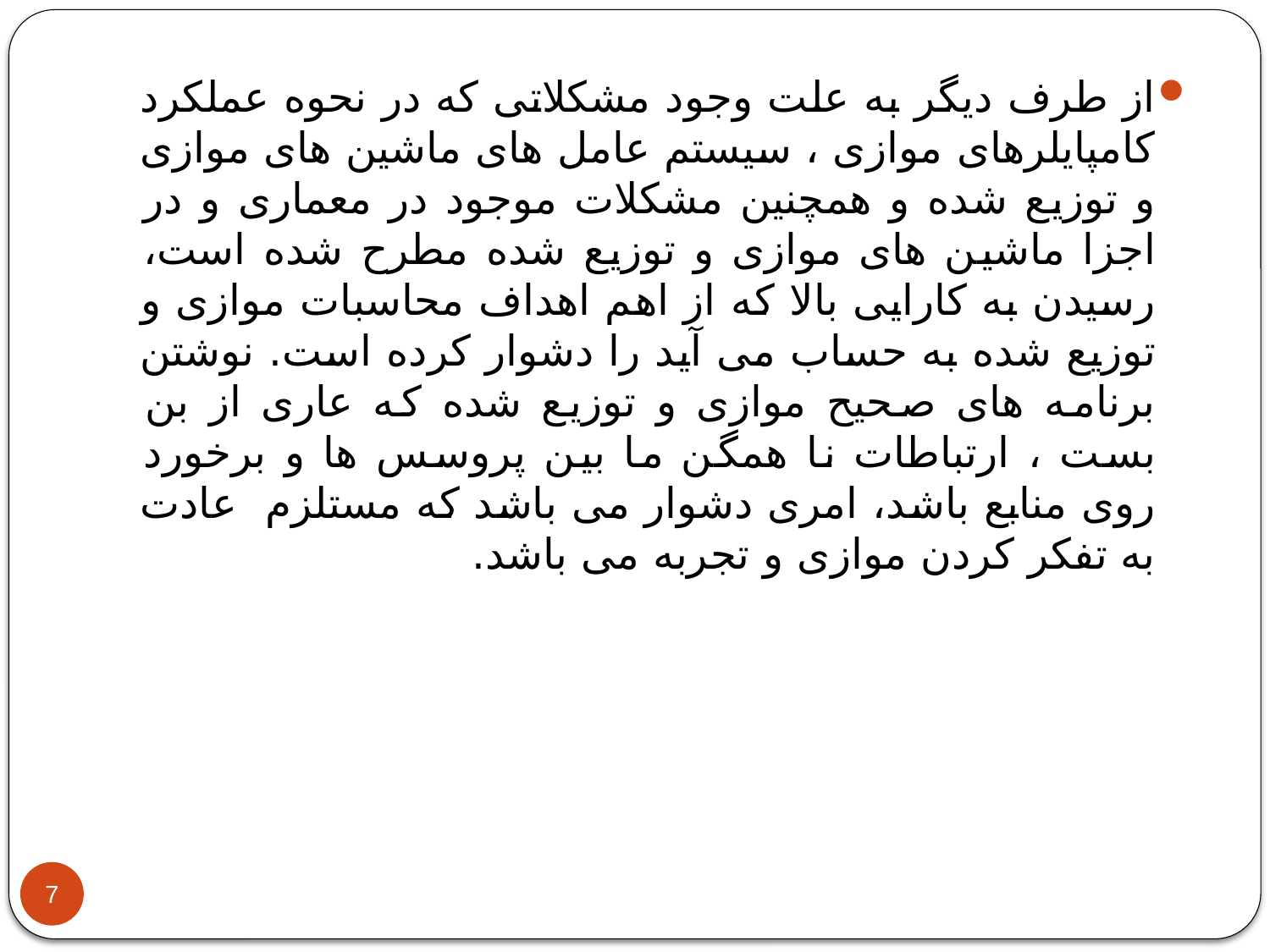

از طرف دیگر به علت وجود مشکلاتی که در نحوه عملکرد کامپایلرهای موازی ، سیستم عامل های ماشین های موازی و توزیع شده و همچنین مشکلات موجود در معماری و در اجزا ماشین های موازی و توزیع شده مطرح شده است، رسیدن به کارایی بالا که از اهم اهداف محاسبات موازی و توزیع شده به حساب می آید را دشوار کرده است. نوشتن برنامه های صحیح موازی و توزیع شده که عاری از بن بست ، ارتباطات نا همگن ما بین پروسس ها و برخورد روی منابع باشد، امری دشوار می باشد که مستلزم  عادت به تفکر کردن موازی و تجربه می باشد.
7